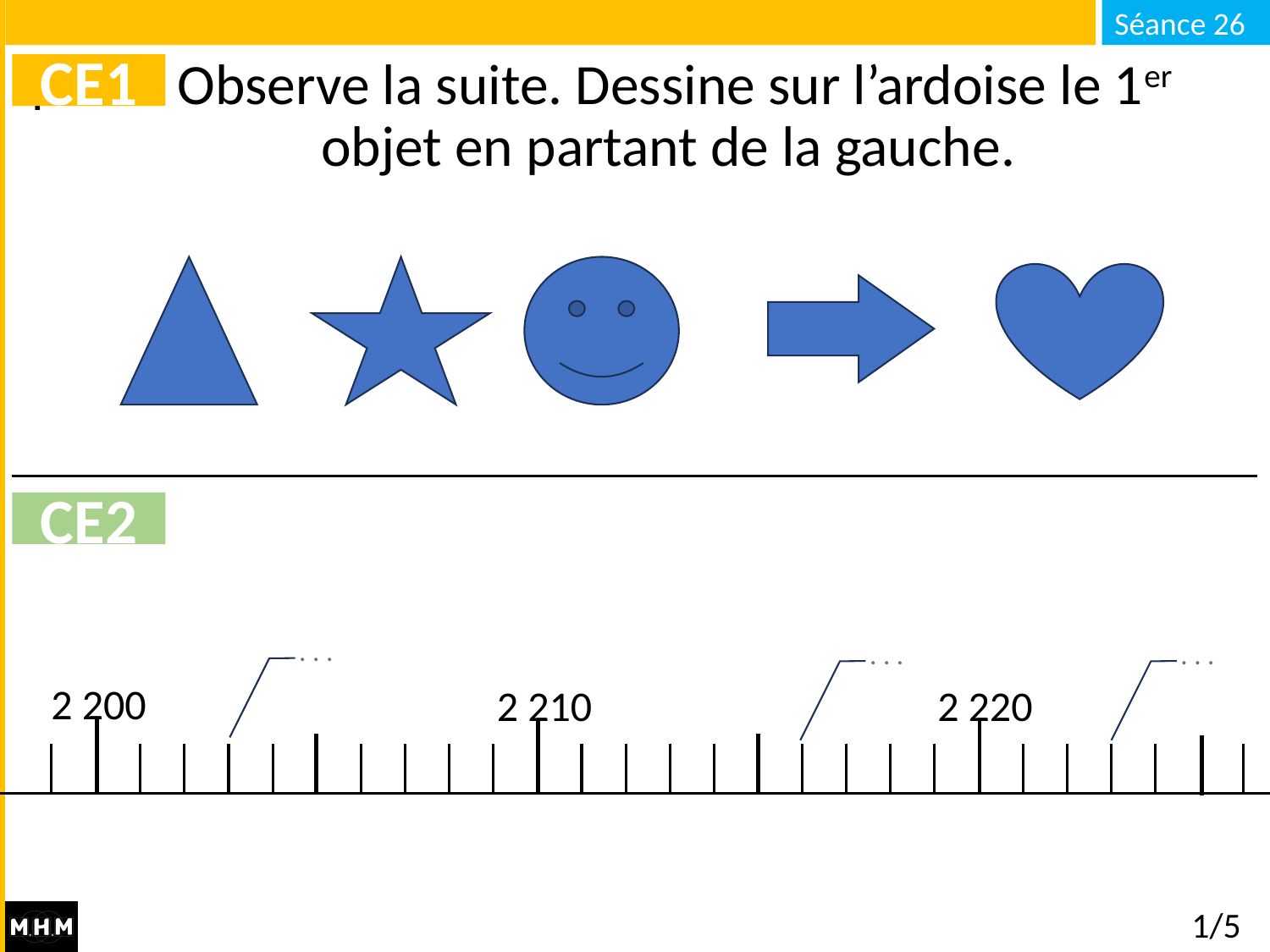

# Observe la suite. Dessine sur l’ardoise le 1er objet en partant de la gauche.
CE1

CE2
. . .
. . .
. . .
2 200
2 210
2 220
1/5